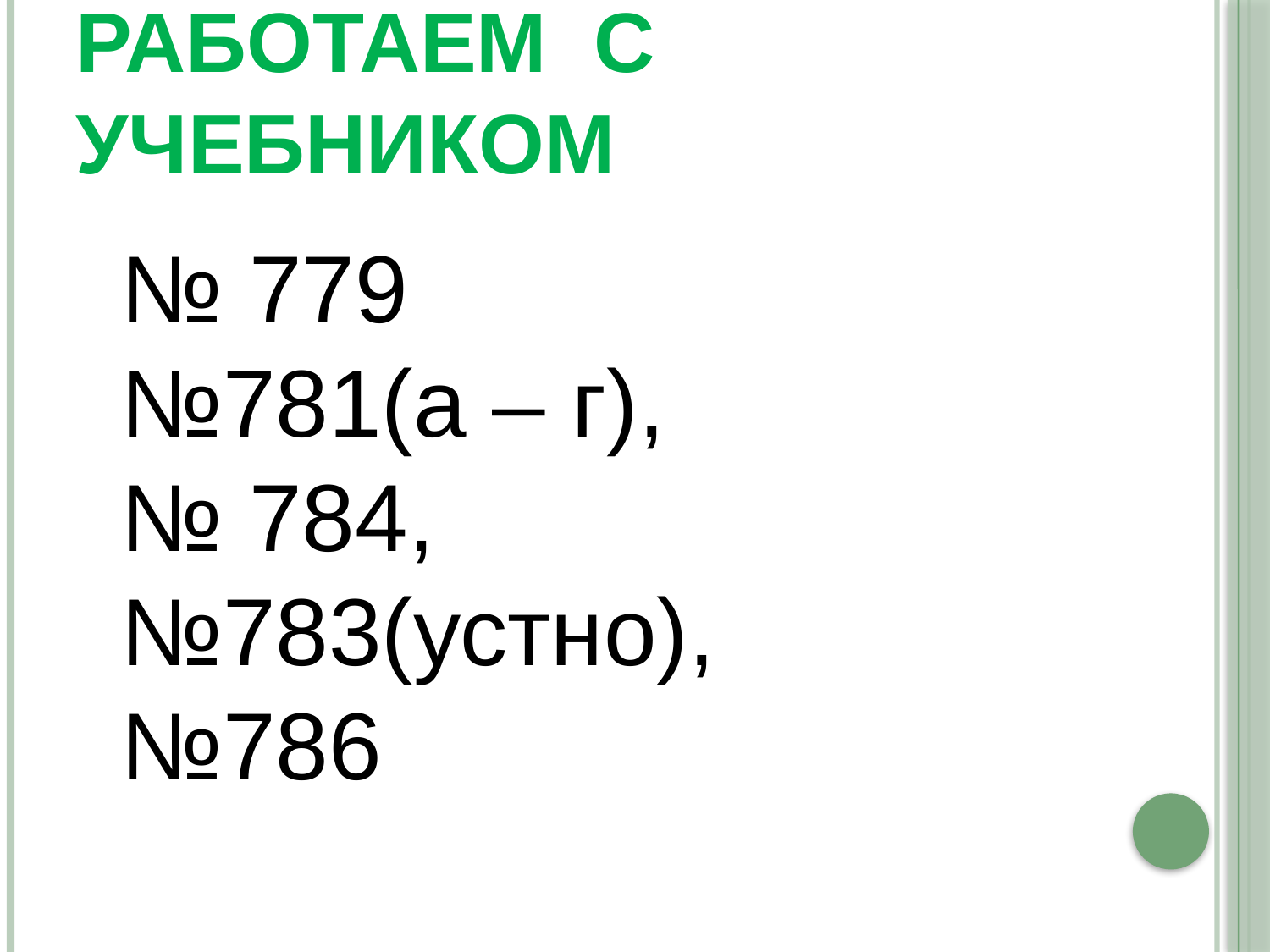

# Работаем  с учебником
№ 779
№781(а – г),
№ 784,
№783(устно),
№786